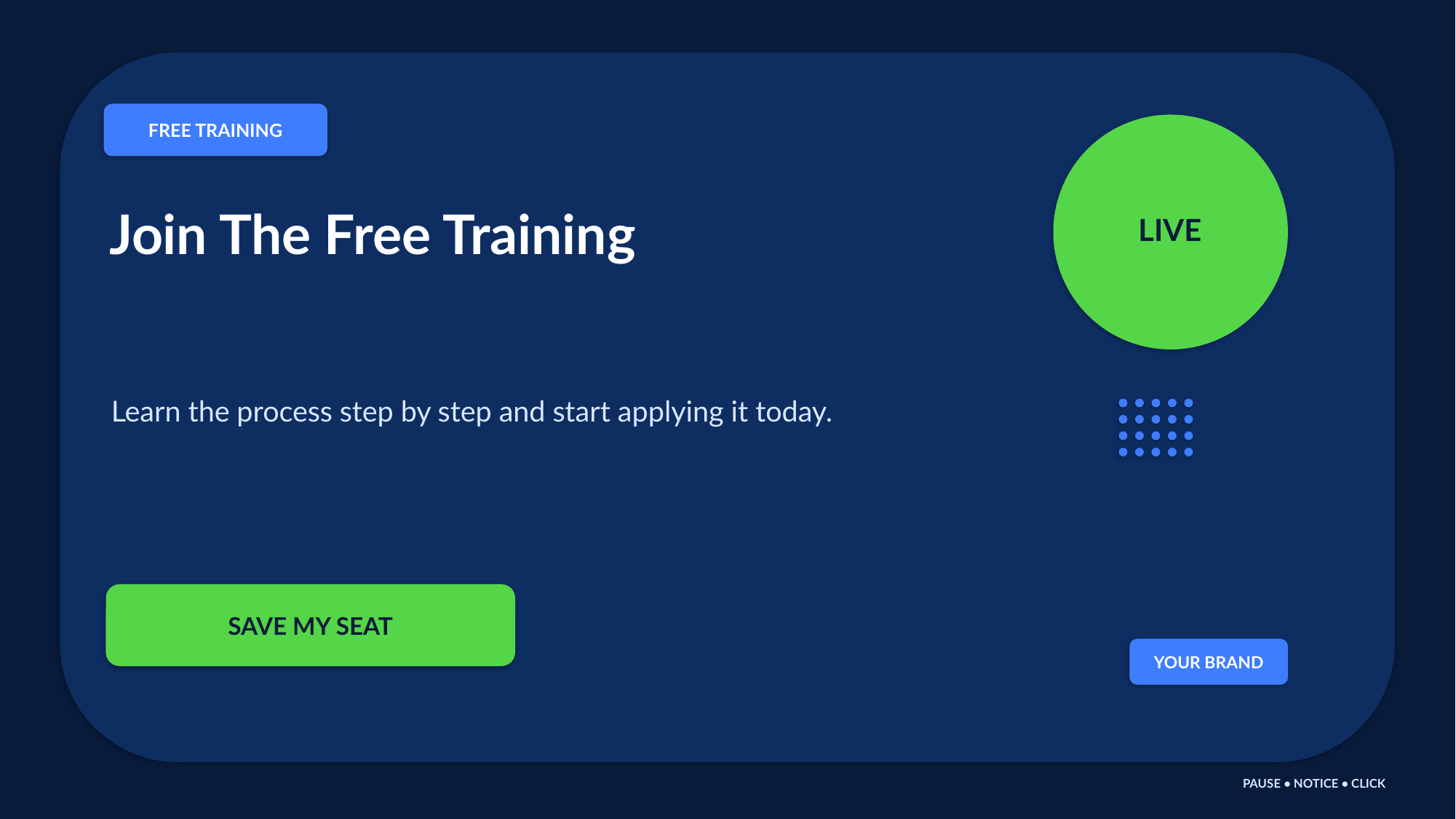

FREE TRAINING

LIVE
Join The Free Training
Learn the process step by step and start applying it today.

SAVE MY SEAT

YOUR BRAND
PAUSE • NOTICE • CLICK